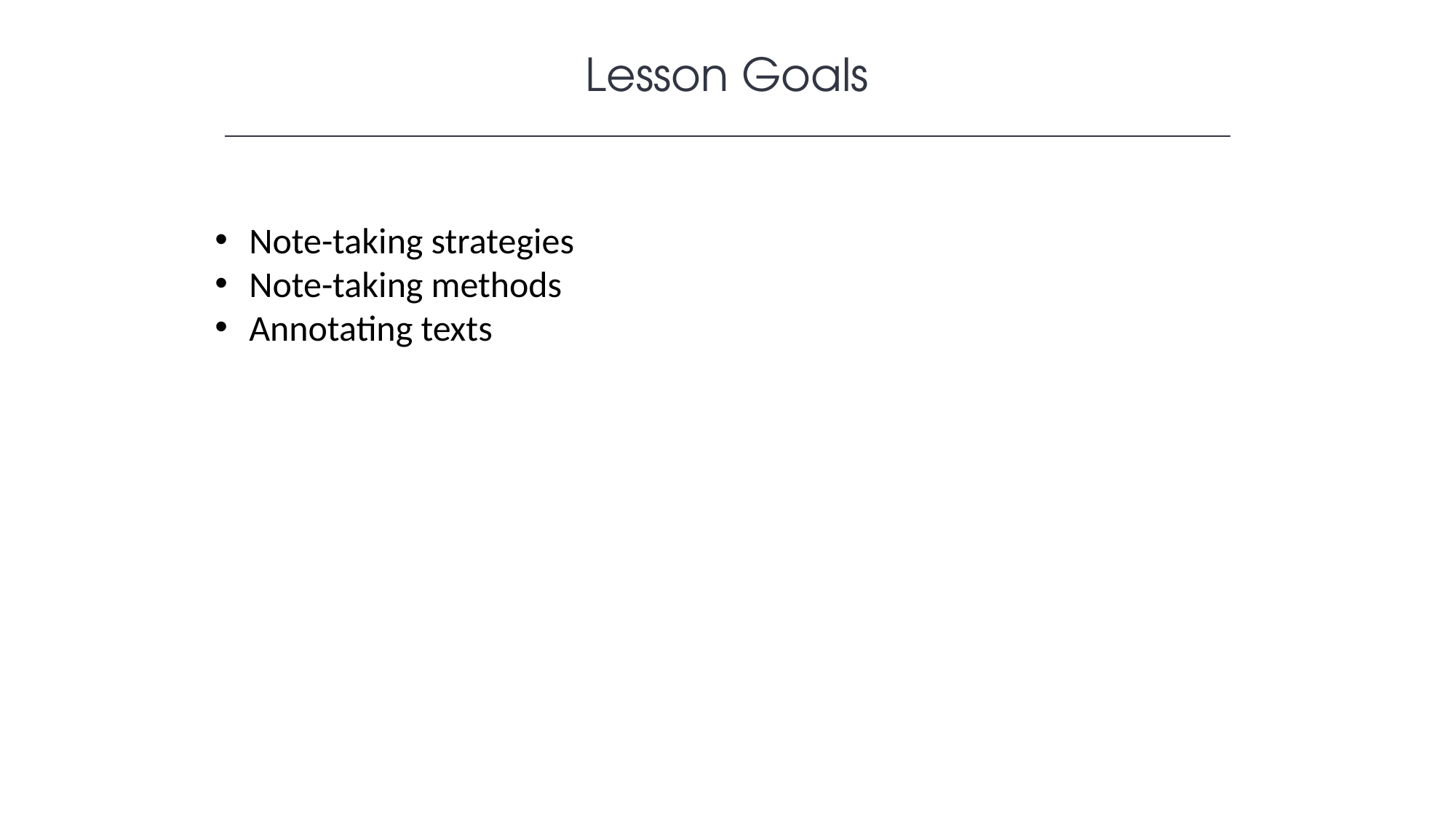

Lesson Goals
HAWKES LEARNING
Note-taking strategies
Note-taking methods
Annotating texts